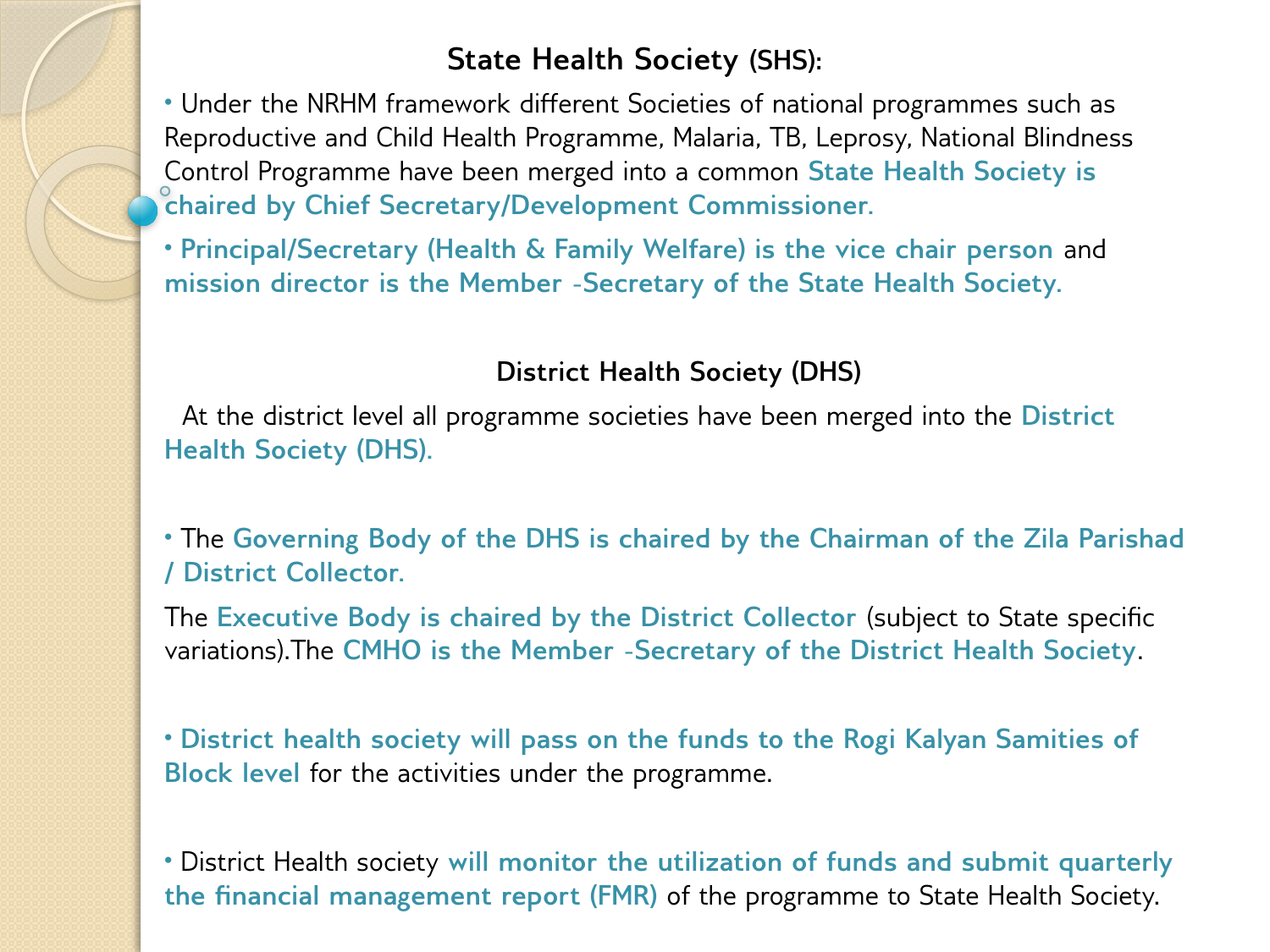

# State Health Society (SHS):
 Under the NRHM framework different Societies of national programmes such as Reproductive and Child Health Programme, Malaria, TB, Leprosy, National Blindness Control Programme have been merged into a common State Health Society is chaired by Chief Secretary/Development Commissioner.
 Principal/Secretary (Health & Family Welfare) is the vice chair person and mission director is the Member -Secretary of the State Health Society.

District Health Society (DHS)
  At the district level all programme societies have been merged into the District Health Society (DHS).

 The Governing Body of the DHS is chaired by the Chairman of the Zila Parishad / District Collector.
The Executive Body is chaired by the District Collector (subject to State specific variations).The CMHO is the Member -Secretary of the District Health Society.

 District health society will pass on the funds to the Rogi Kalyan Samities of Block level for the activities under the programme.

 District Health society will monitor the utilization of funds and submit quarterly the financial management report (FMR) of the programme to State Health Society.